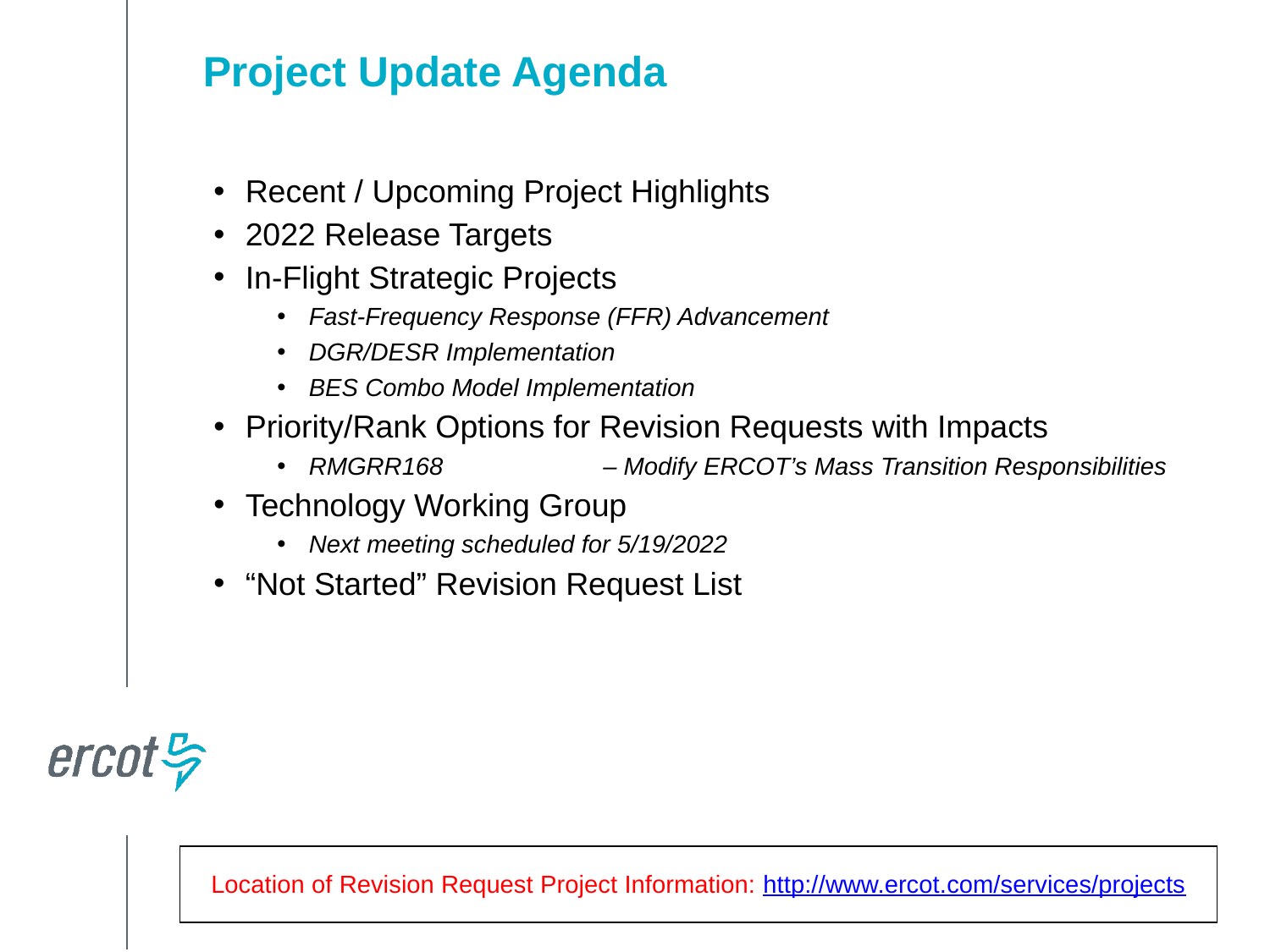

Project Update Agenda
Recent / Upcoming Project Highlights
2022 Release Targets
In-Flight Strategic Projects
Fast-Frequency Response (FFR) Advancement
DGR/DESR Implementation
BES Combo Model Implementation
Priority/Rank Options for Revision Requests with Impacts
RMGRR168	– Modify ERCOT’s Mass Transition Responsibilities
Technology Working Group
Next meeting scheduled for 5/19/2022
“Not Started” Revision Request List

Location of Revision Request Project Information: http://www.ercot.com/services/projects